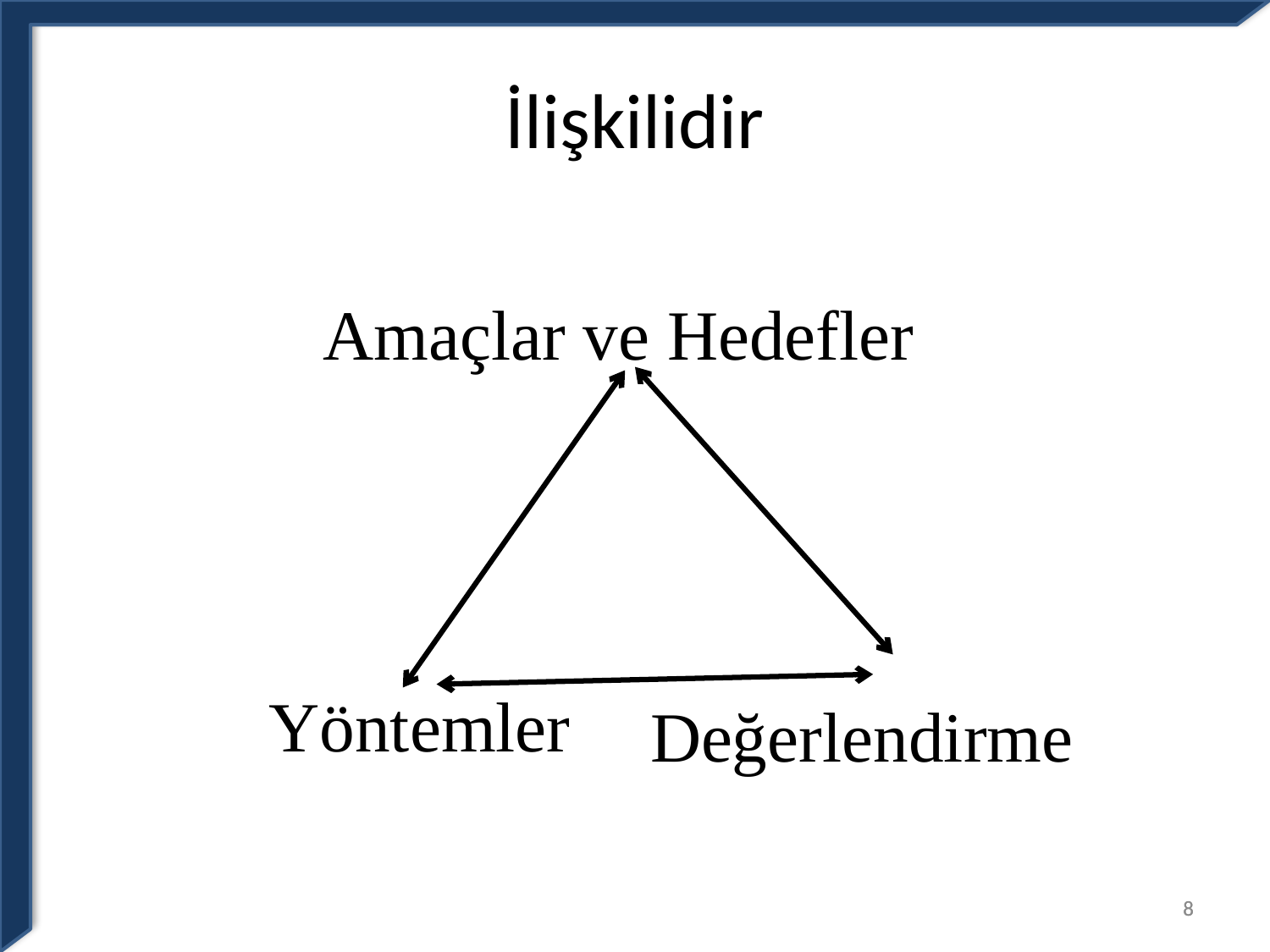

# İlişkilidir
Amaçlar ve Hedefler

Yöntemler
Değerlendirme

8
8